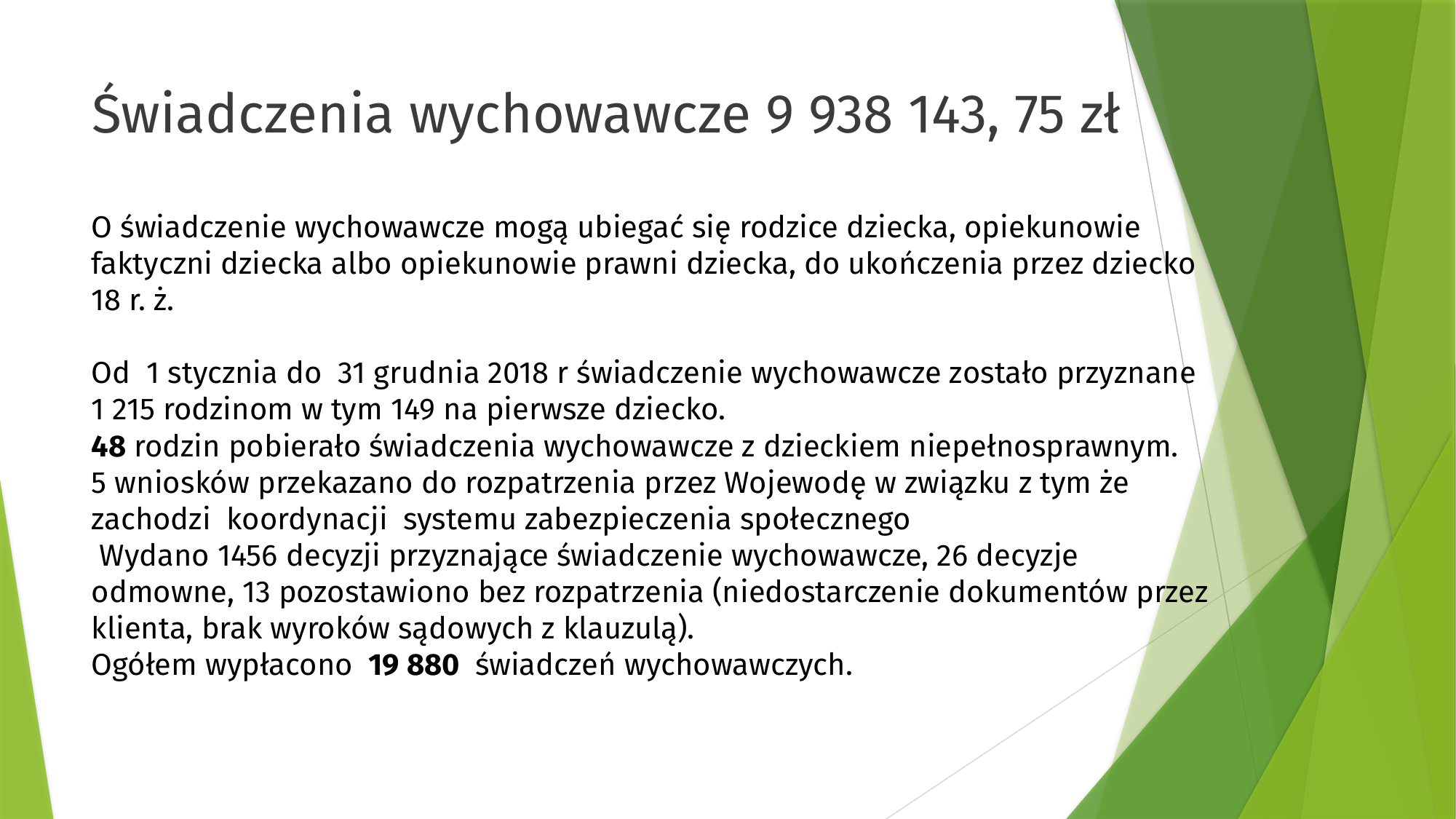

# Świadczenia wychowawcze 9 938 143, 75 zł
O świadczenie wychowawcze mogą ubiegać się rodzice dziecka, opiekunowie faktyczni dziecka albo opiekunowie prawni dziecka, do ukończenia przez dziecko 18 r. ż.

Od  1 stycznia do  31 grudnia 2018 r świadczenie wychowawcze zostało przyznane
1 215 rodzinom w tym 149 na pierwsze dziecko.
48 rodzin pobierało świadczenia wychowawcze z dzieckiem niepełnosprawnym.
5 wniosków przekazano do rozpatrzenia przez Wojewodę w związku z tym że zachodzi  koordynacji  systemu zabezpieczenia społecznego
 Wydano 1456 decyzji przyznające świadczenie wychowawcze, 26 decyzje odmowne, 13 pozostawiono bez rozpatrzenia (niedostarczenie dokumentów przez klienta, brak wyroków sądowych z klauzulą).
Ogółem wypłacono  19 880  świadczeń wychowawczych.